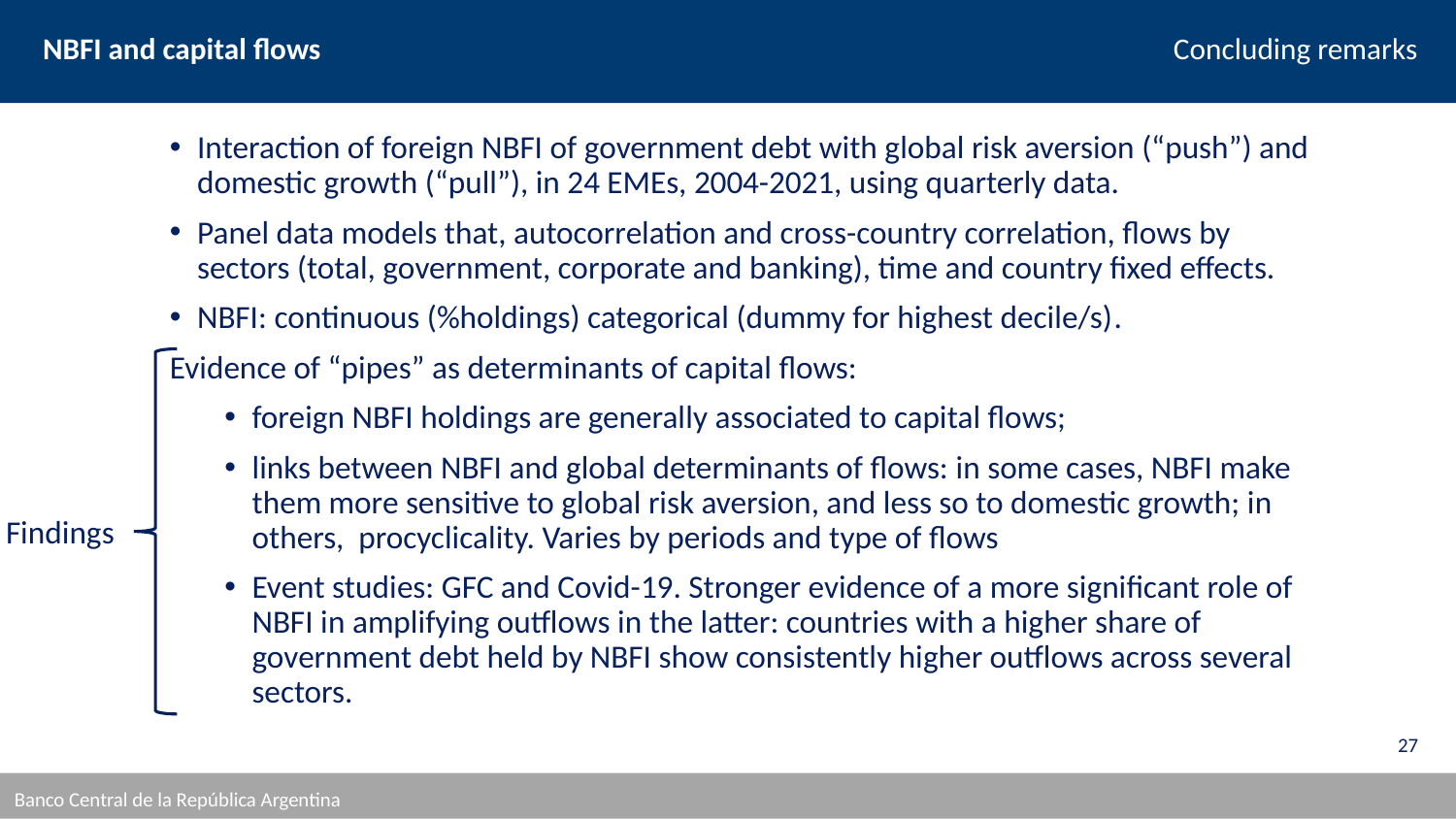

NBFI and capital flows

Concluding remarks

Interaction of foreign NBFI of government debt with global risk aversion (“push”) and domestic growth (“pull”), in 24 EMEs, 2004-2021, using quarterly data.
Panel data models that, autocorrelation and cross-country correlation, flows by sectors (total, government, corporate and banking), time and country fixed effects.
NBFI: continuous (%holdings) categorical (dummy for highest decile/s).
Evidence of “pipes” as determinants of capital flows:
foreign NBFI holdings are generally associated to capital flows;
links between NBFI and global determinants of flows: in some cases, NBFI make them more sensitive to global risk aversion, and less so to domestic growth; in  others,  procyclicality. Varies by periods and type of flows
Event studies: GFC and Covid-19. Stronger evidence of a more significant role of NBFI in amplifying outflows in the latter: countries with a higher share of government debt held by NBFI show consistently higher outflows across several sectors.

Findings